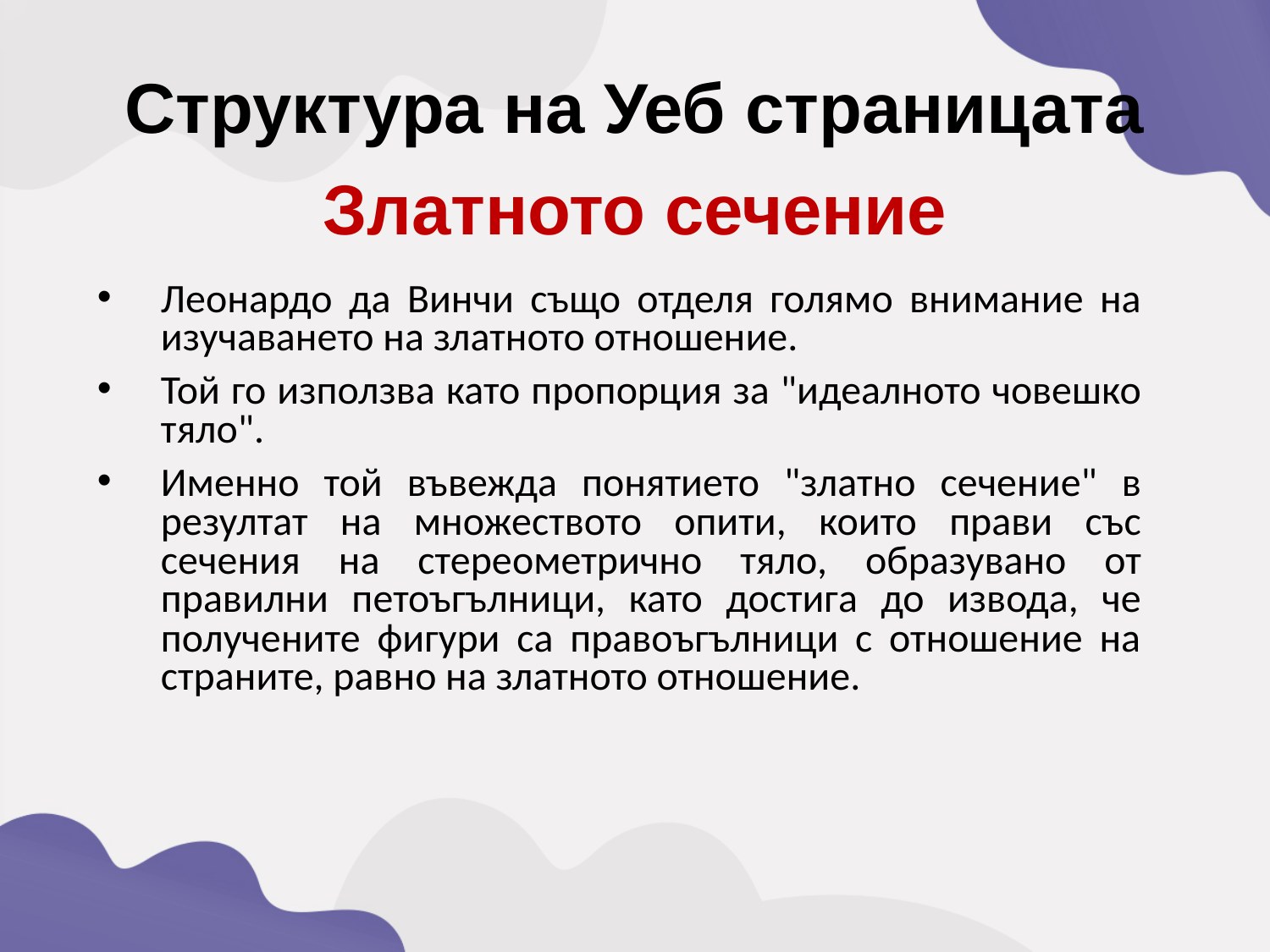

Структура на Уеб страницата

Златното сечение

Леонардо да Винчи също отделя голямо внимание на изучаването на златното отношение.
Той го използва като пропорция за "идеалното човешко тяло".
Именно той въвежда понятието "златно сечение" в резултат на множеството опити, които прави със сечения на стереометрично тяло, образувано от правилни петоъгълници, като достига до извода, че получените фигури са правоъгълници с отношение на страните, равно на златното отношение.